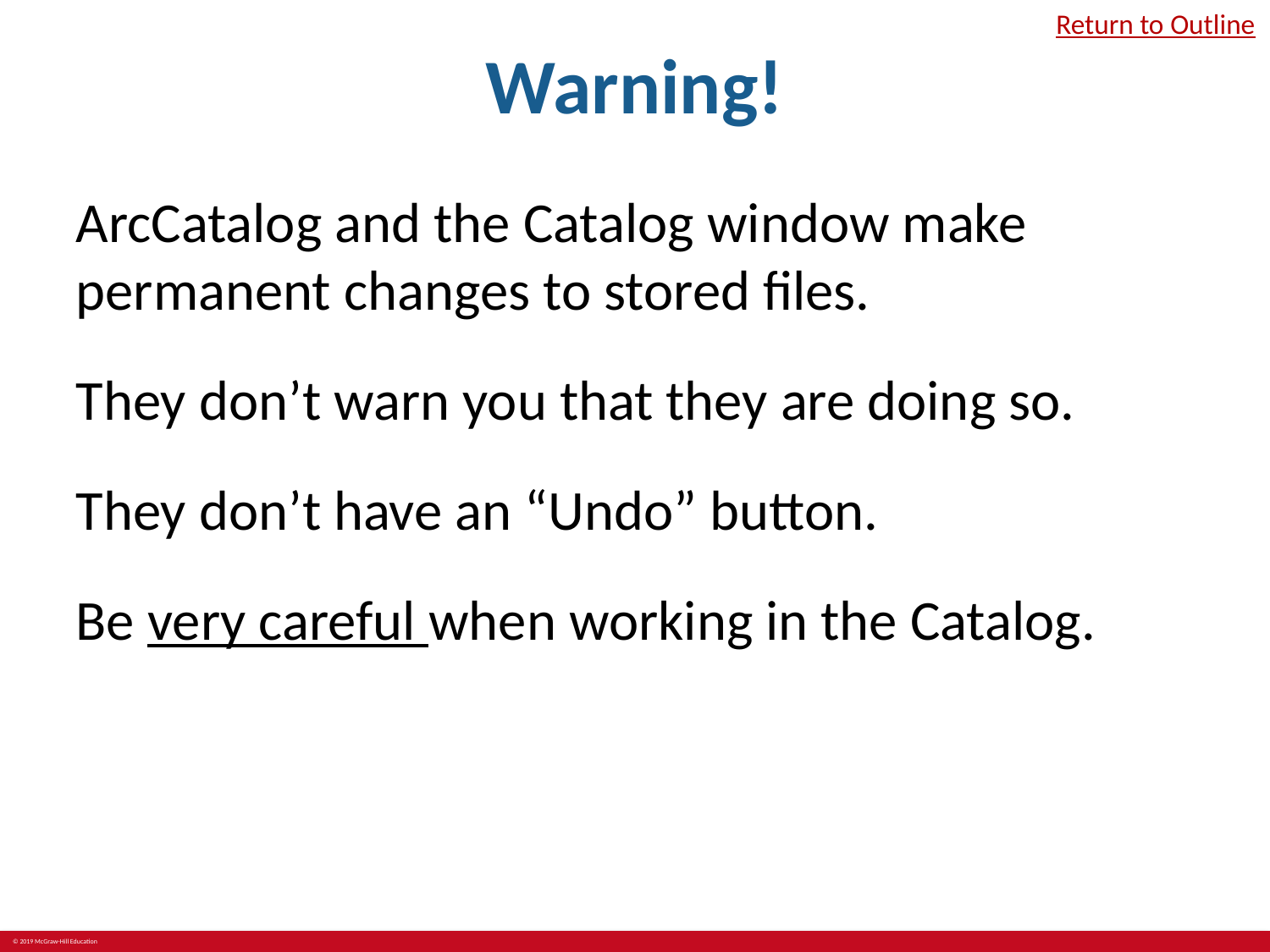

# Warning!
Return to Outline
ArcCatalog and the Catalog window make permanent changes to stored files.
They don’t warn you that they are doing so.
They don’t have an “Undo” button.
Be very careful when working in the Catalog.